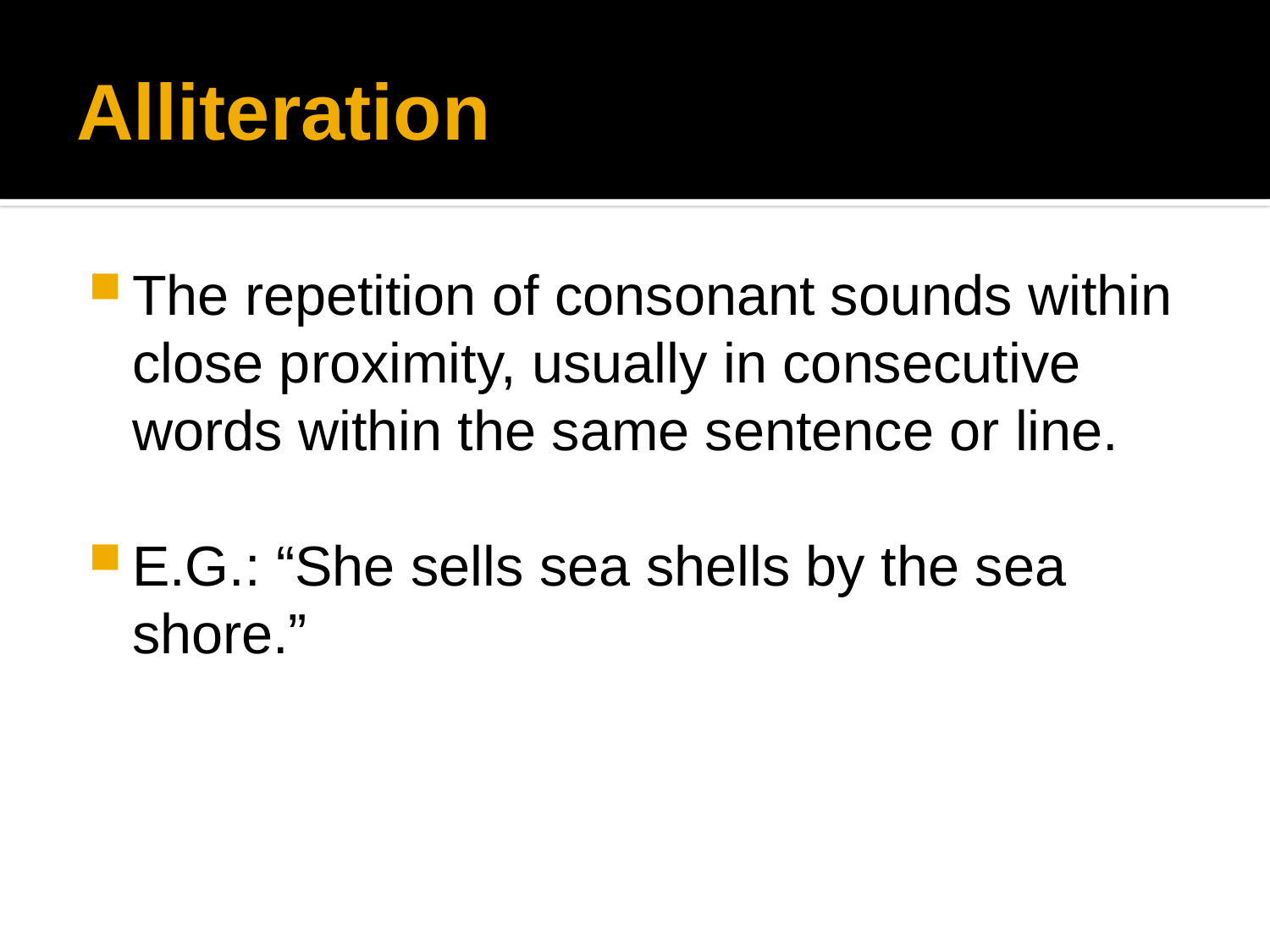

# Alliteration
The repetition of consonant sounds within close proximity, usually in consecutive words within the same sentence or line.

E.G.: “She sells sea shells by the sea shore.”